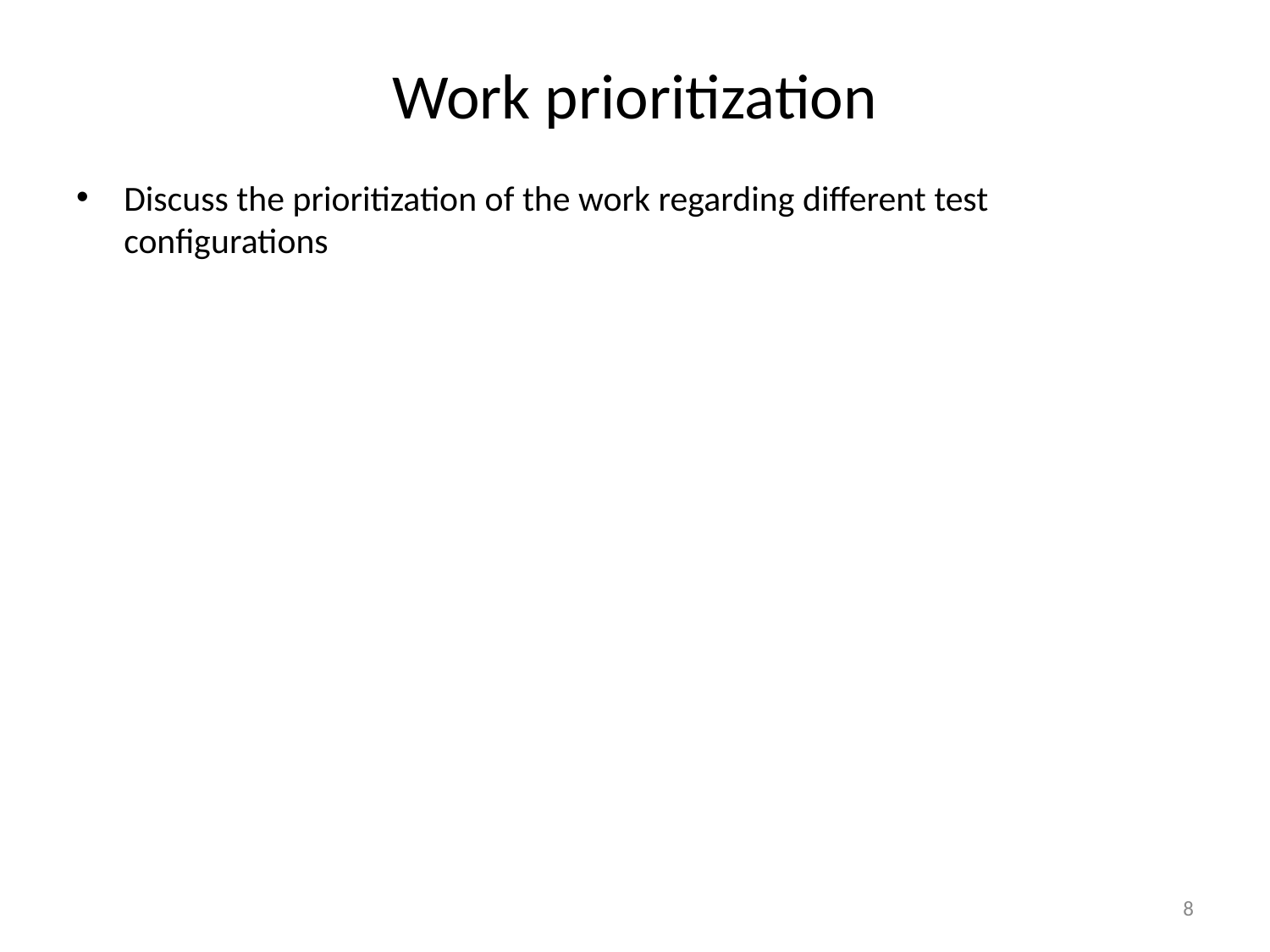

# Work prioritization
Discuss the prioritization of the work regarding different test configurations
8